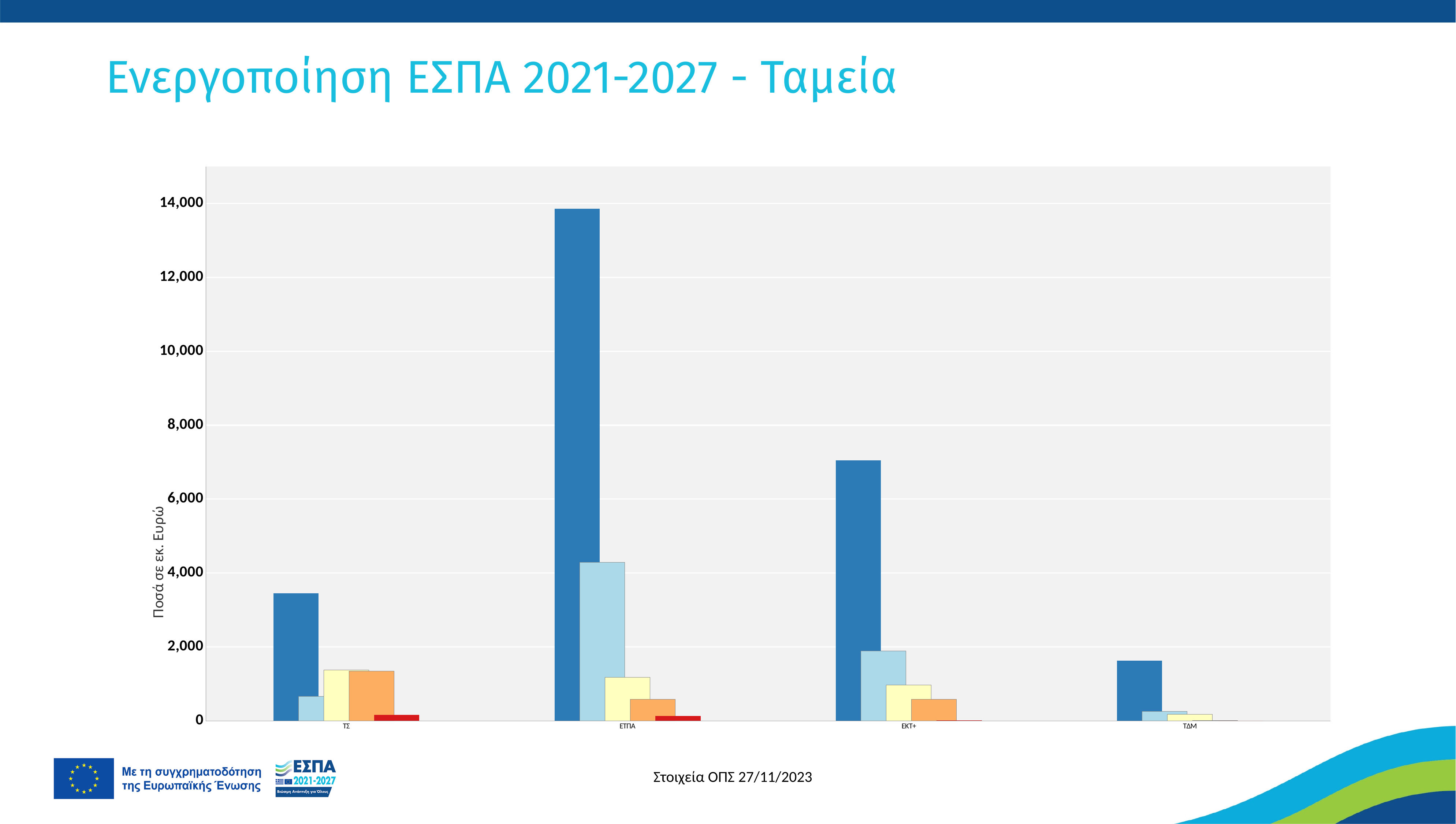

# Ενεργοποίηση ΕΣΠΑ 2021-2027 - Ταμεία

### Chart

| Category | Κύρια Χρηματοδότηση | Προσκλήσεις | Εντάξεις | Συμβάσεις | Πληρωμές |
|---|---|---|---|---|---|
| ΤΣ | 3450.285174 | 660.456274 | 1374.274773 | 1343.094773 | 157.830849 |
| ΕΤΠΑ | 13856.346416065018 | 4288.258693 | 1178.652214 | 583.685492 | 133.184997 |
| ΕΚΤ+ | 7046.059702000004 | 1893.547037 | 968.285185 | 581.598007 | 12.827344 |
| ΤΔΜ | 1629.187542999999 | 249.338067 | 176.21236 | 2.013912 | 0.0 |
Στοιχεία ΟΠΣ 27/11/2023